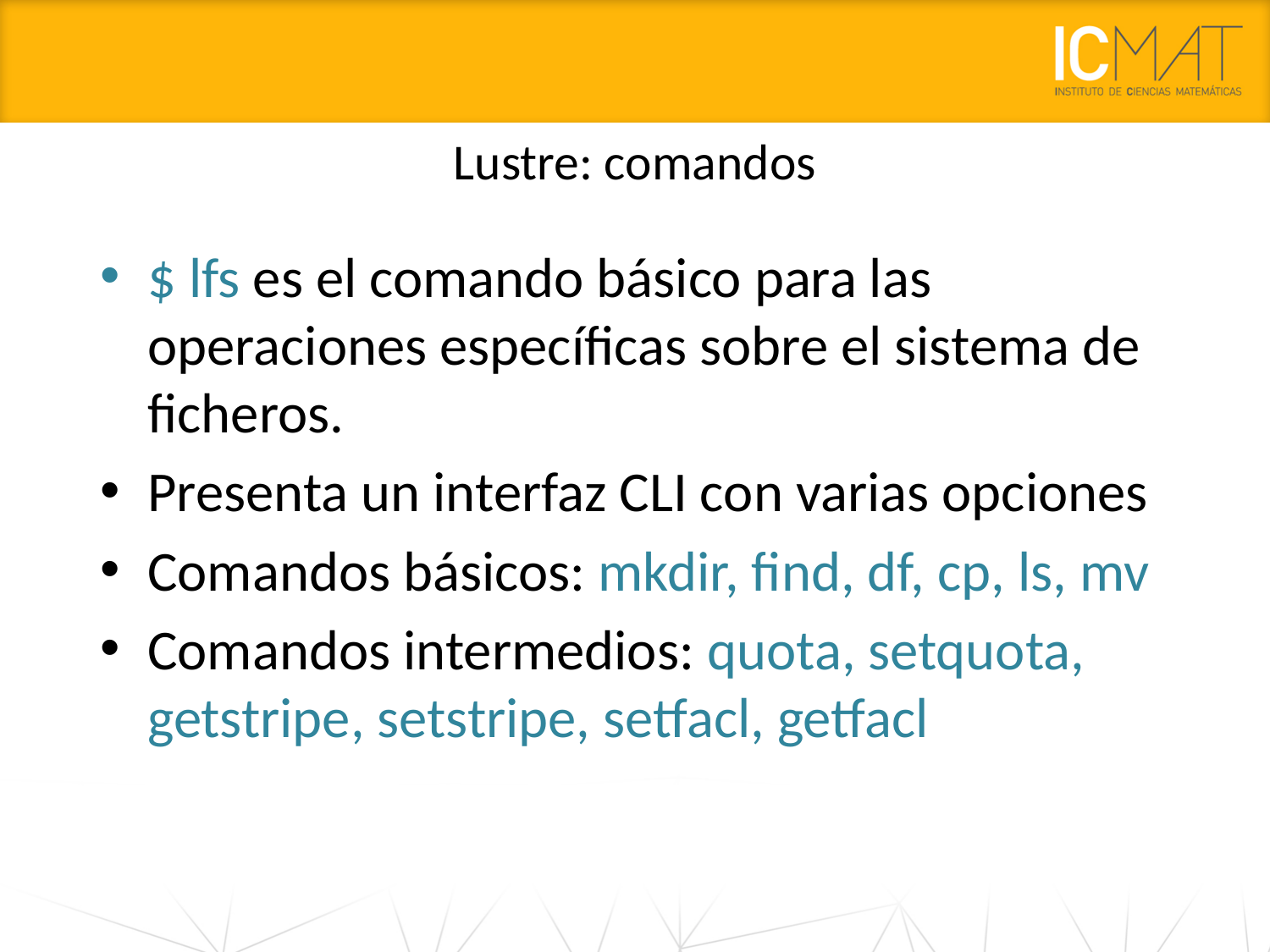

# Lustre: comandos
$ lfs es el comando básico para las operaciones específicas sobre el sistema de ficheros.
Presenta un interfaz CLI con varias opciones
Comandos básicos: mkdir, find, df, cp, ls, mv
Comandos intermedios: quota, setquota, getstripe, setstripe, setfacl, getfacl